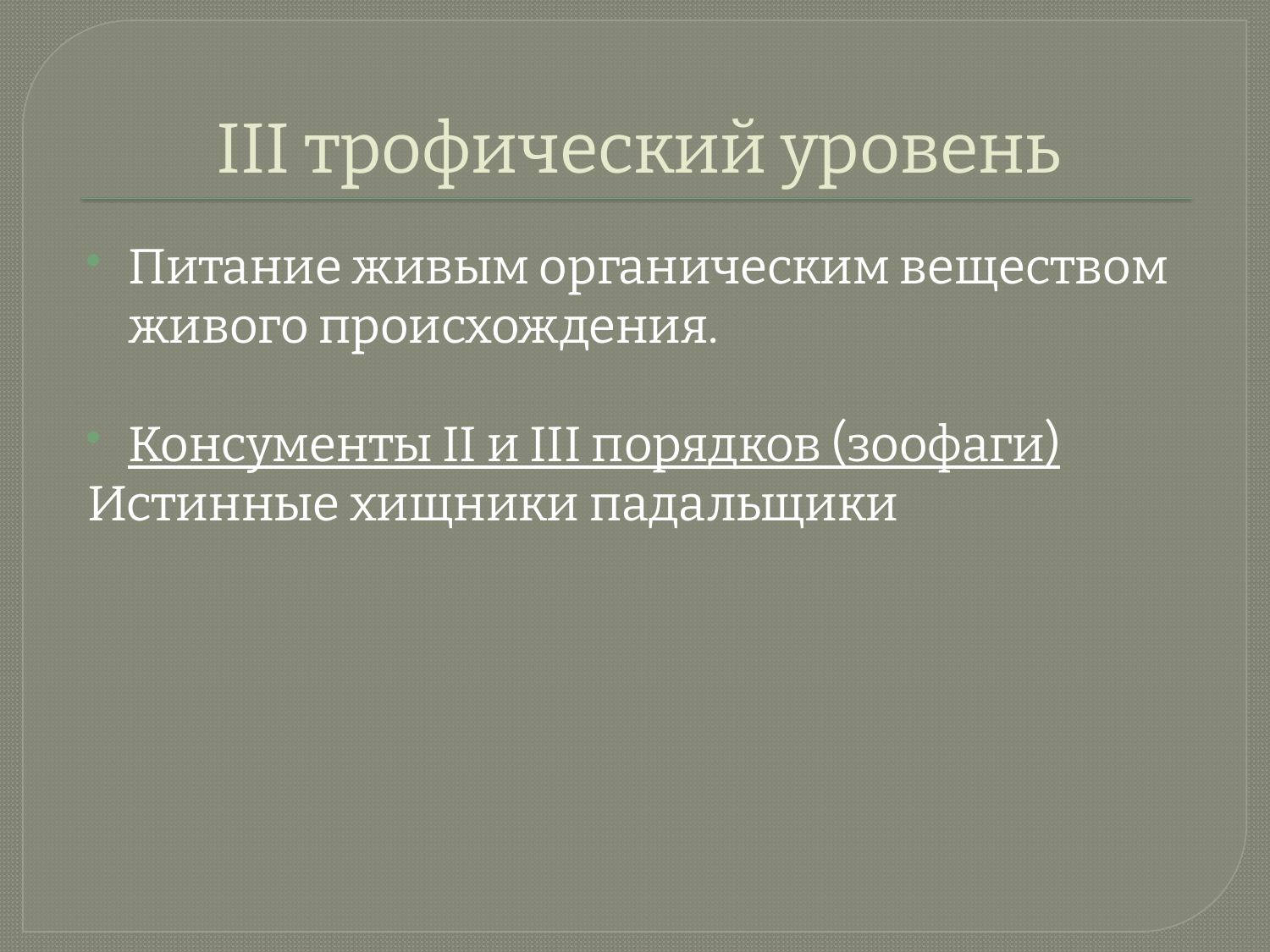

# III трофический уровень
Питание живым органическим веществом живого происхождения.

Консументы II и III порядков (зоофаги)
Истинные хищники падальщики